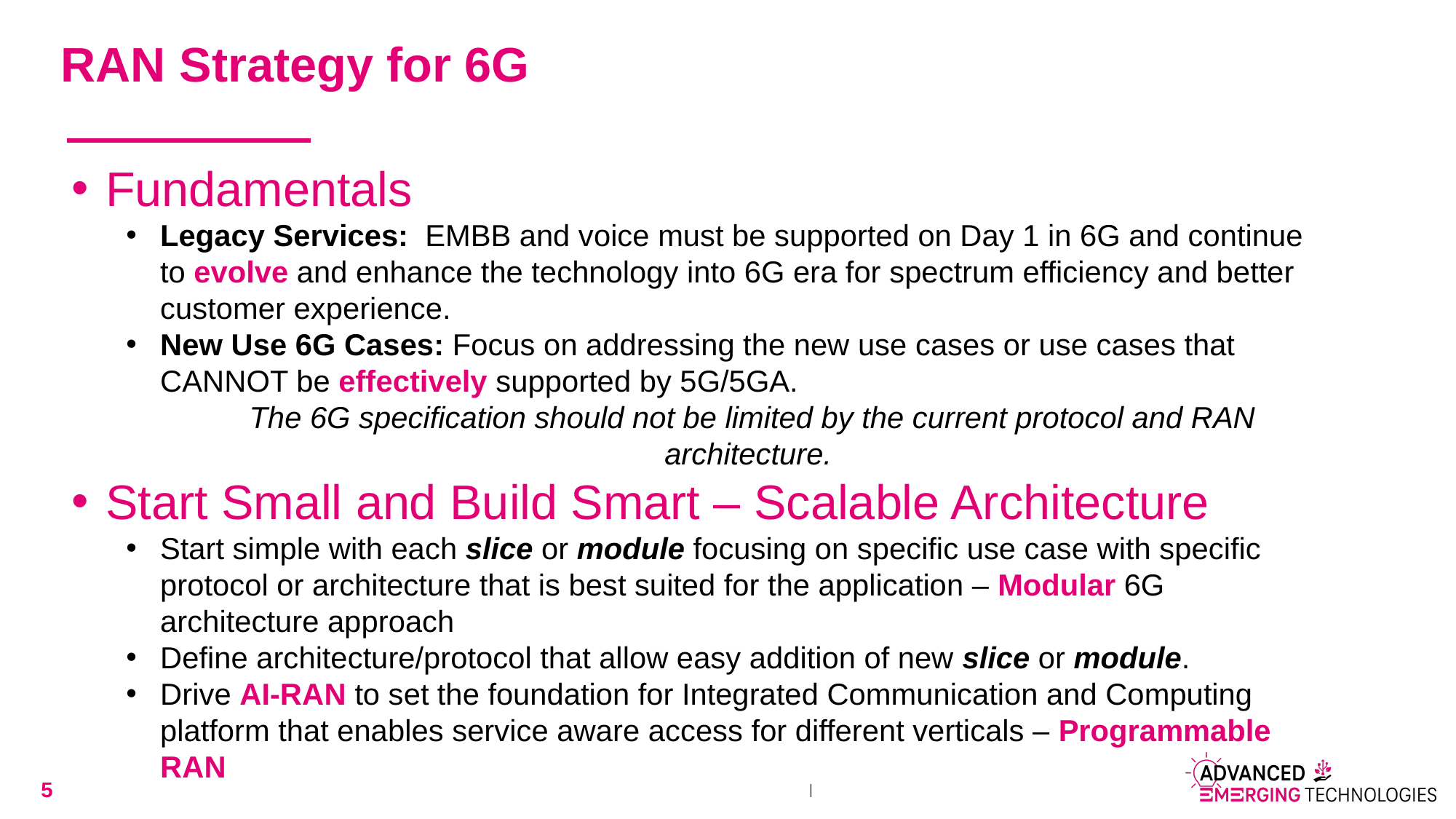

RAN Strategy for 6G
Fundamentals
Legacy Services:  EMBB and voice must be supported on Day 1 in 6G and continue to evolve and enhance the technology into 6G era for spectrum efficiency and better customer experience.
New Use 6G Cases: Focus on addressing the new use cases or use cases that CANNOT be effectively supported by 5G/5GA.
The 6G specification should not be limited by the current protocol and RAN architecture.
Start Small and Build Smart – Scalable Architecture
Start simple with each slice or module focusing on specific use case with specific protocol or architecture that is best suited for the application – Modular 6G architecture approach
Define architecture/protocol that allow easy addition of new slice or module.
Drive AI-RAN to set the foundation for Integrated Communication and Computing platform that enables service aware access for different verticals – Programmable RAN